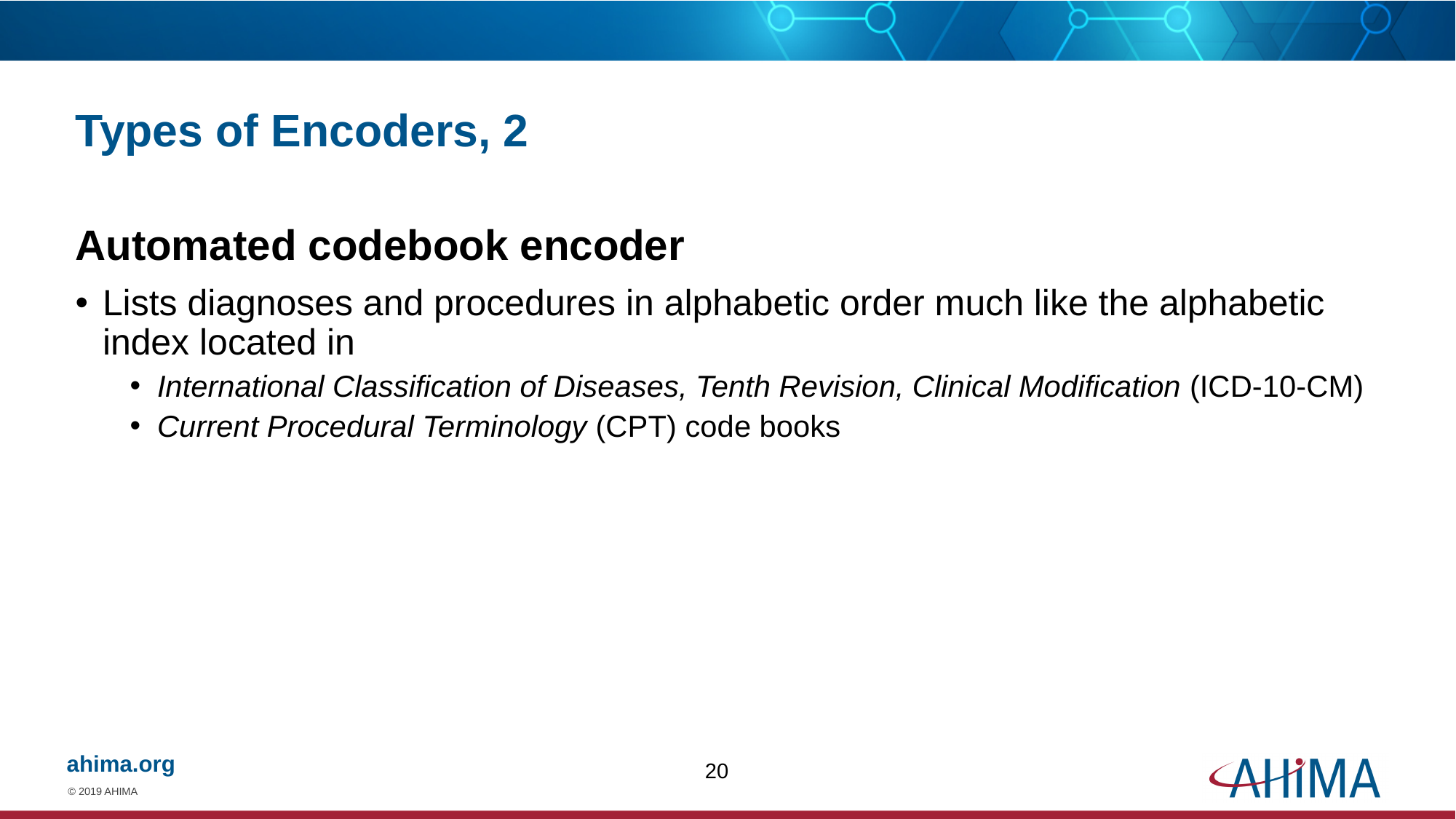

# Types of Encoders, 2
Automated codebook encoder
Lists diagnoses and procedures in alphabetic order much like the alphabetic index located in
International Classification of Diseases, Tenth Revision, Clinical Modification (ICD-10-CM)
Current Procedural Terminology (CPT) code books